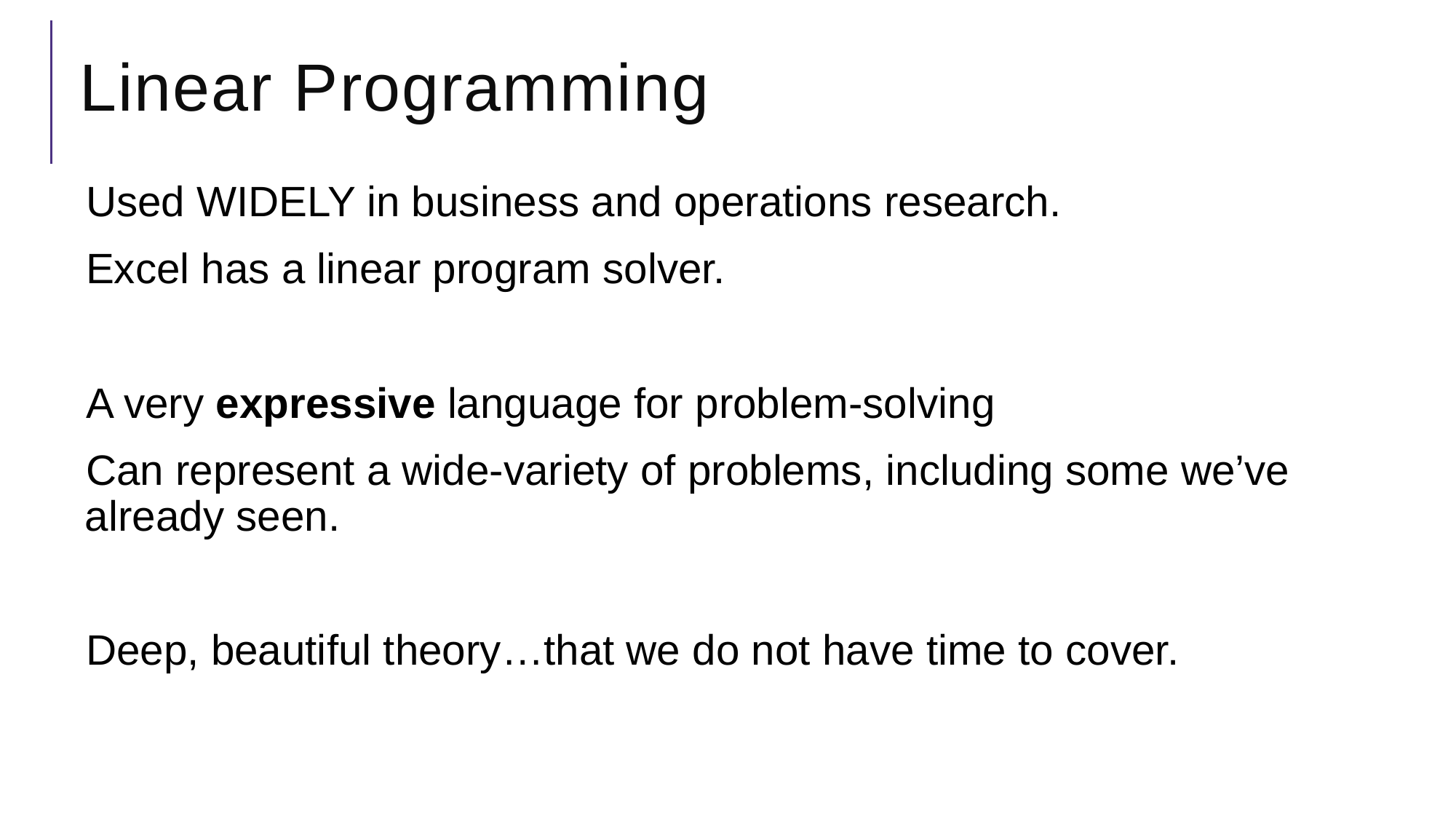

# Linear Programming
Used WIDELY in business and operations research.
Excel has a linear program solver.

A very expressive language for problem-solving
Can represent a wide-variety of problems, including some we’ve already seen.

Deep, beautiful theory…that we do not have time to cover.